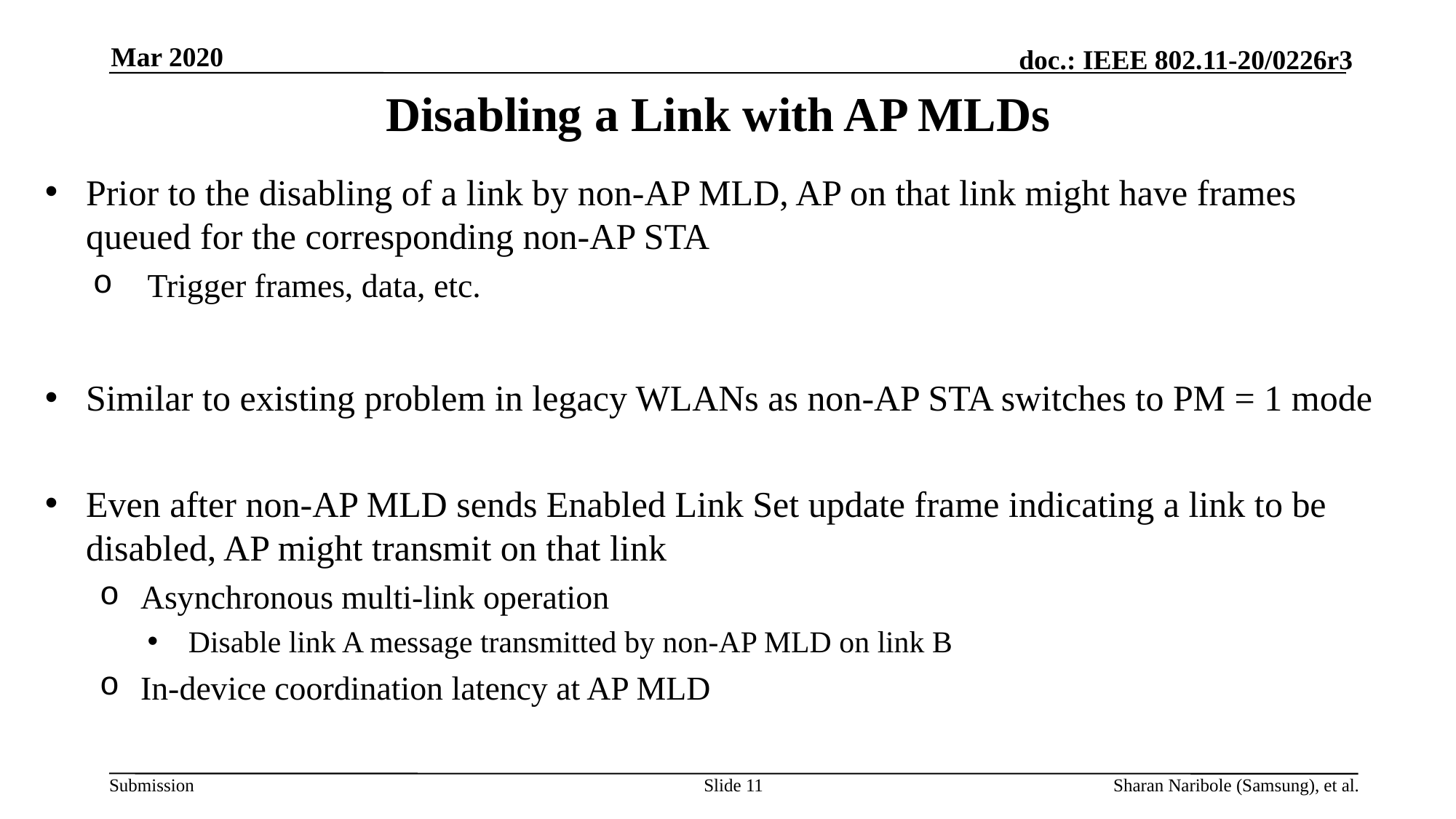

Mar 2020
# Disabling a Link with AP MLDs
Prior to the disabling of a link by non-AP MLD, AP on that link might have frames queued for the corresponding non-AP STA
Trigger frames, data, etc.

Similar to existing problem in legacy WLANs as non-AP STA switches to PM = 1 mode

Even after non-AP MLD sends Enabled Link Set update frame indicating a link to be disabled, AP might transmit on that link
Asynchronous multi-link operation
Disable link A message transmitted by non-AP MLD on link B
In-device coordination latency at AP MLD
Slide 11
Sharan Naribole (Samsung), et al.